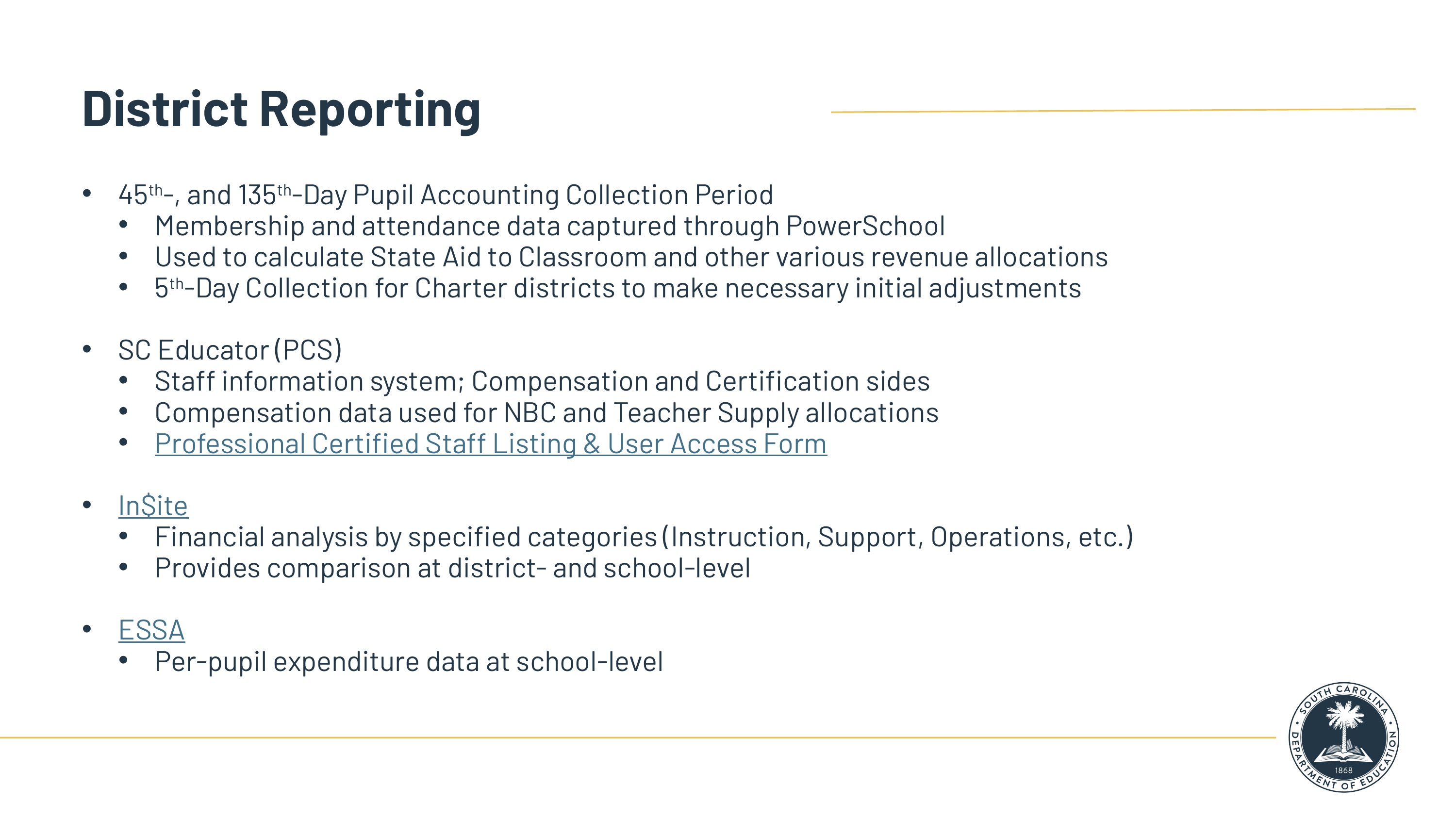

District Reporting

45th-, and 135th-Day Pupil Accounting Collection Period
Membership and attendance data captured through PowerSchool
Used to calculate State Aid to Classroom and other various revenue allocations
5th-Day Collection for Charter districts to make necessary initial adjustments

SC Educator (PCS)
Staff information system; Compensation and Certification sides
Compensation data used for NBC and Teacher Supply allocations
Professional Certified Staff Listing & User Access Form

In$ite
Financial analysis by specified categories (Instruction, Support, Operations, etc.)
Provides comparison at district- and school-level

ESSA
Per-pupil expenditure data at school-level